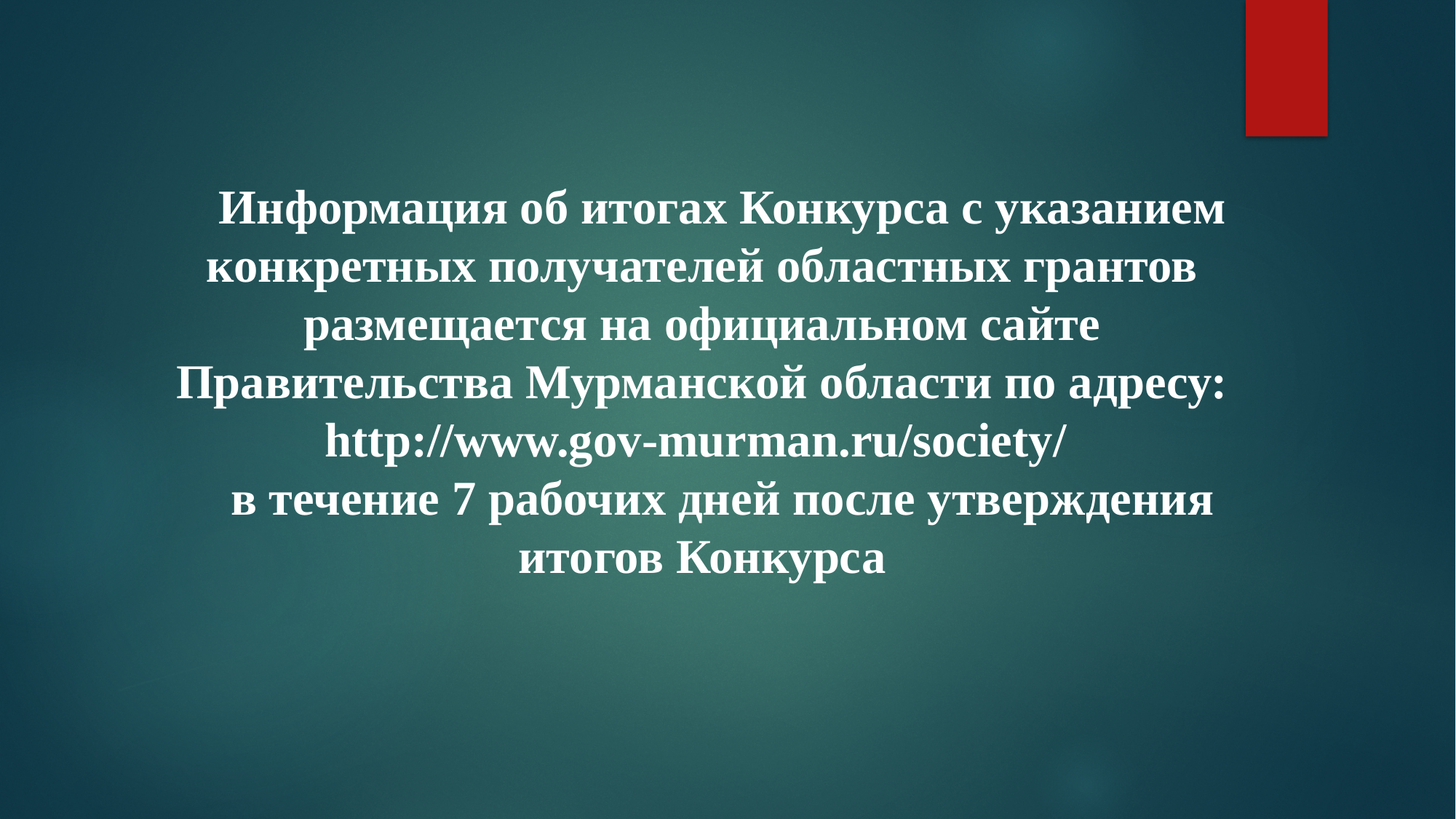

Информация об итогах Конкурса с указанием конкретных получателей областных грантов размещается на официальном сайте Правительства Мурманской области по адресу: http://www.gov-murman.ru/society/
в течение 7 рабочих дней после утверждения итогов Конкурса